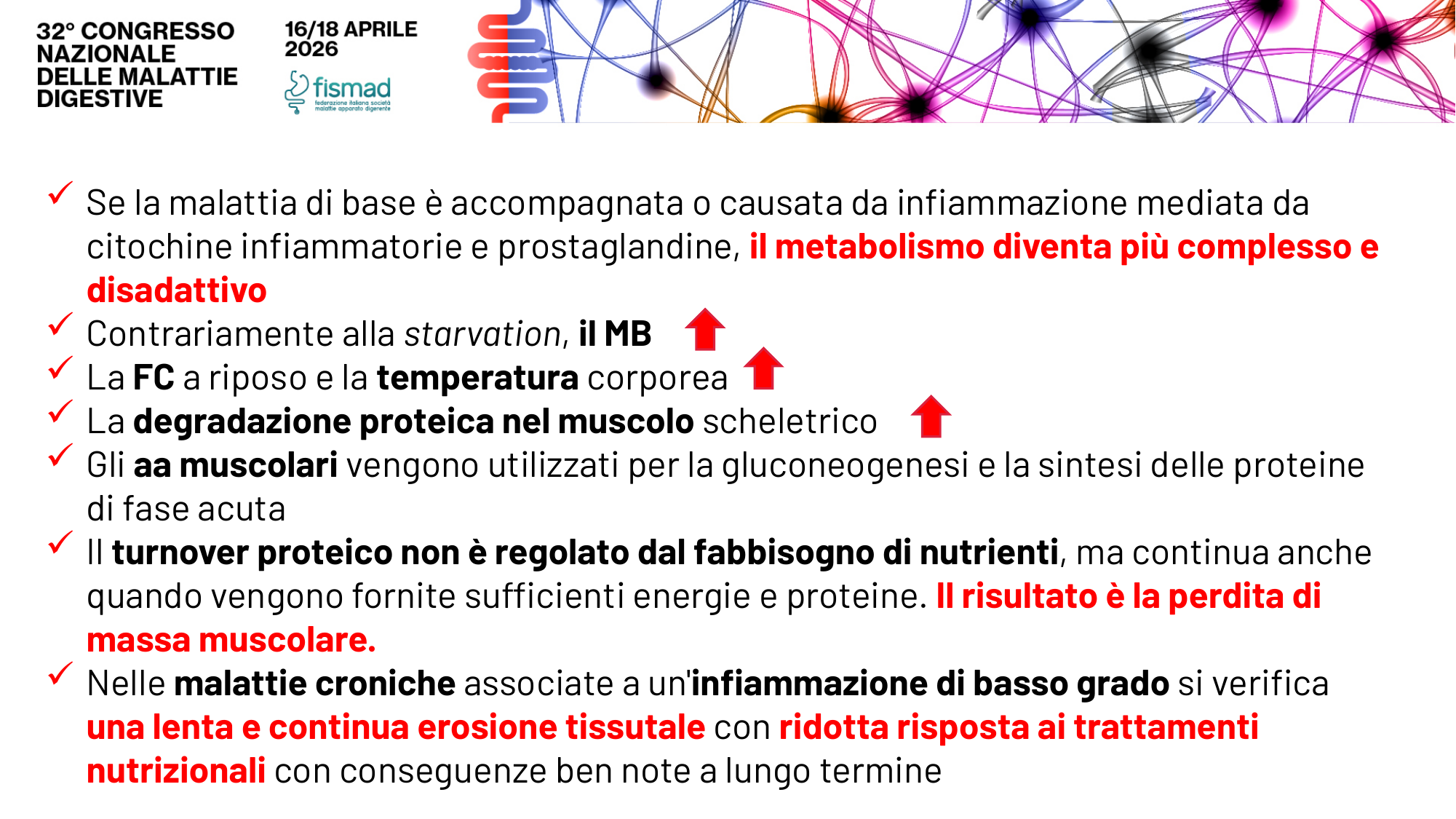

Se la malattia di base è accompagnata o causata da infiammazione mediata da citochine infiammatorie e prostaglandine, il metabolismo diventa più complesso e disadattivo
Contrariamente alla starvation, il MB
La FC a riposo e la temperatura corporea
La degradazione proteica nel muscolo scheletrico
Gli aa muscolari vengono utilizzati per la gluconeogenesi e la sintesi delle proteine ​​di fase acuta
Il turnover proteico non è regolato dal fabbisogno di nutrienti, ma continua anche quando vengono fornite sufficienti energie e proteine. Il risultato è la perdita di massa muscolare.
Nelle malattie croniche associate a un'infiammazione di basso grado si verifica una lenta e continua erosione tissutale con ridotta risposta ai trattamenti nutrizionali con conseguenze ben note a lungo termine